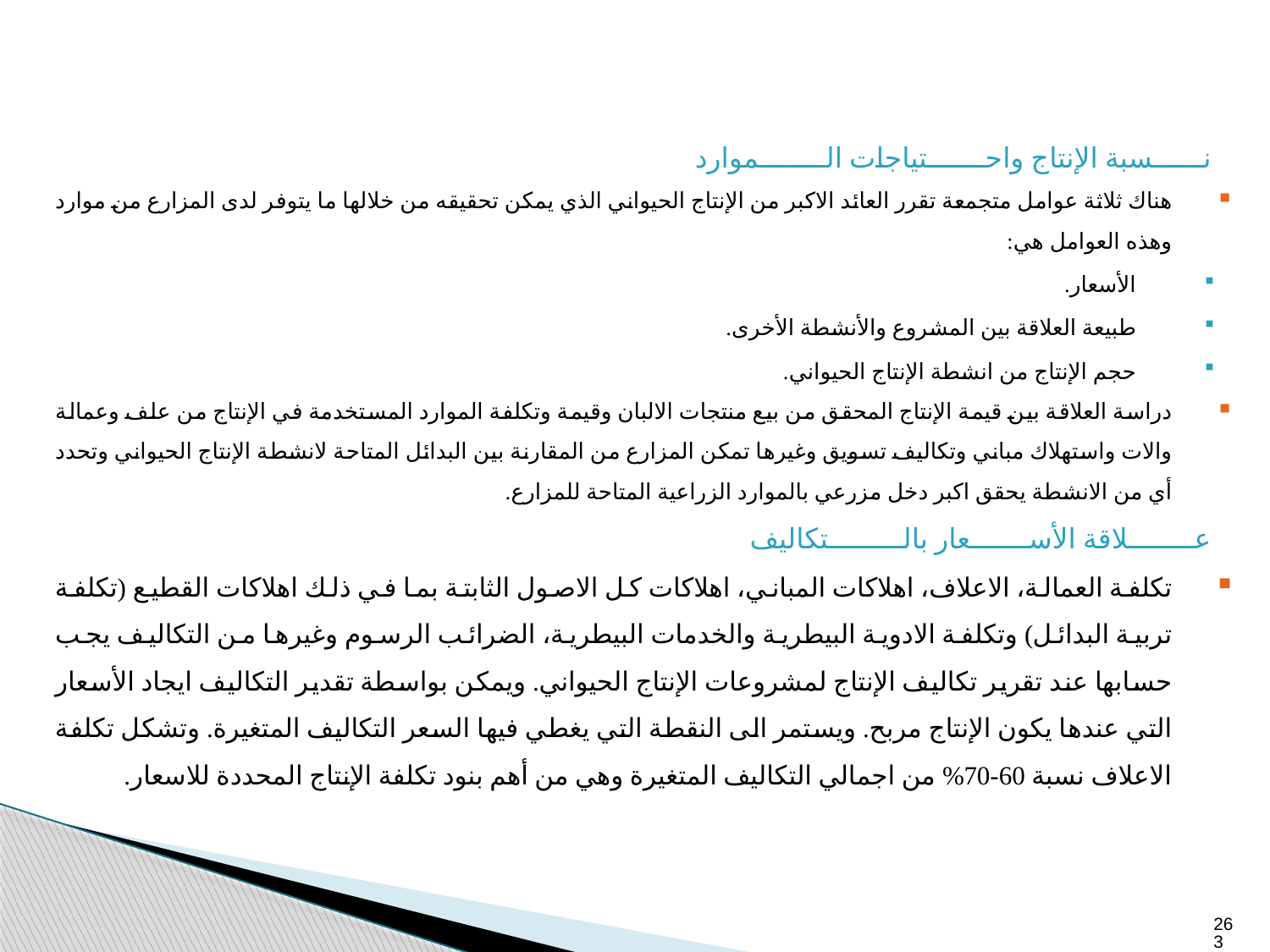

نــــــسبة الإنتاج واحـــــــتياجات الــــــــموارد
هناك ثلاثة عوامل متجمعة تقرر العائد الاكبر من الإنتاج الحيواني الذي يمكن تحقيقه من خلالها ما يتوفر لدى المزارع من موارد وهذه العوامل هي:
الأسعار.
طبيعة العلاقة بين المشروع والأنشطة الأخرى.
حجم الإنتاج من انشطة الإنتاج الحيواني.
دراسة العلاقة بين قيمة الإنتاج المحقق من بيع منتجات الالبان وقيمة وتكلفة الموارد المستخدمة في الإنتاج من علف وعمالة والات واستهلاك مباني وتكاليف تسويق وغيرها تمكن المزارع من المقارنة بين البدائل المتاحة لانشطة الإنتاج الحيواني وتحدد أي من الانشطة يحقق اكبر دخل مزرعي بالموارد الزراعية المتاحة للمزارع.
عــــــــلاقة الأســـــــعار بالـــــــــتكاليف
تكلفة العمالة، الاعلاف، اهلاكات المباني، اهلاكات كل الاصول الثابتة بما في ذلك اهلاكات القطيع (تكلفة تربية البدائل) وتكلفة الادوية البيطرية والخدمات البيطرية، الضرائب الرسوم وغيرها من التكاليف يجب حسابها عند تقرير تكاليف الإنتاج لمشروعات الإنتاج الحيواني. ويمكن بواسطة تقدير التكاليف ايجاد الأسعار التي عندها يكون الإنتاج مربح. ويستمر الى النقطة التي يغطي فيها السعر التكاليف المتغيرة. وتشكل تكلفة الاعلاف نسبة 60-70% من اجمالي التكاليف المتغيرة وهي من أهم بنود تكلفة الإنتاج المحددة للاسعار.
263